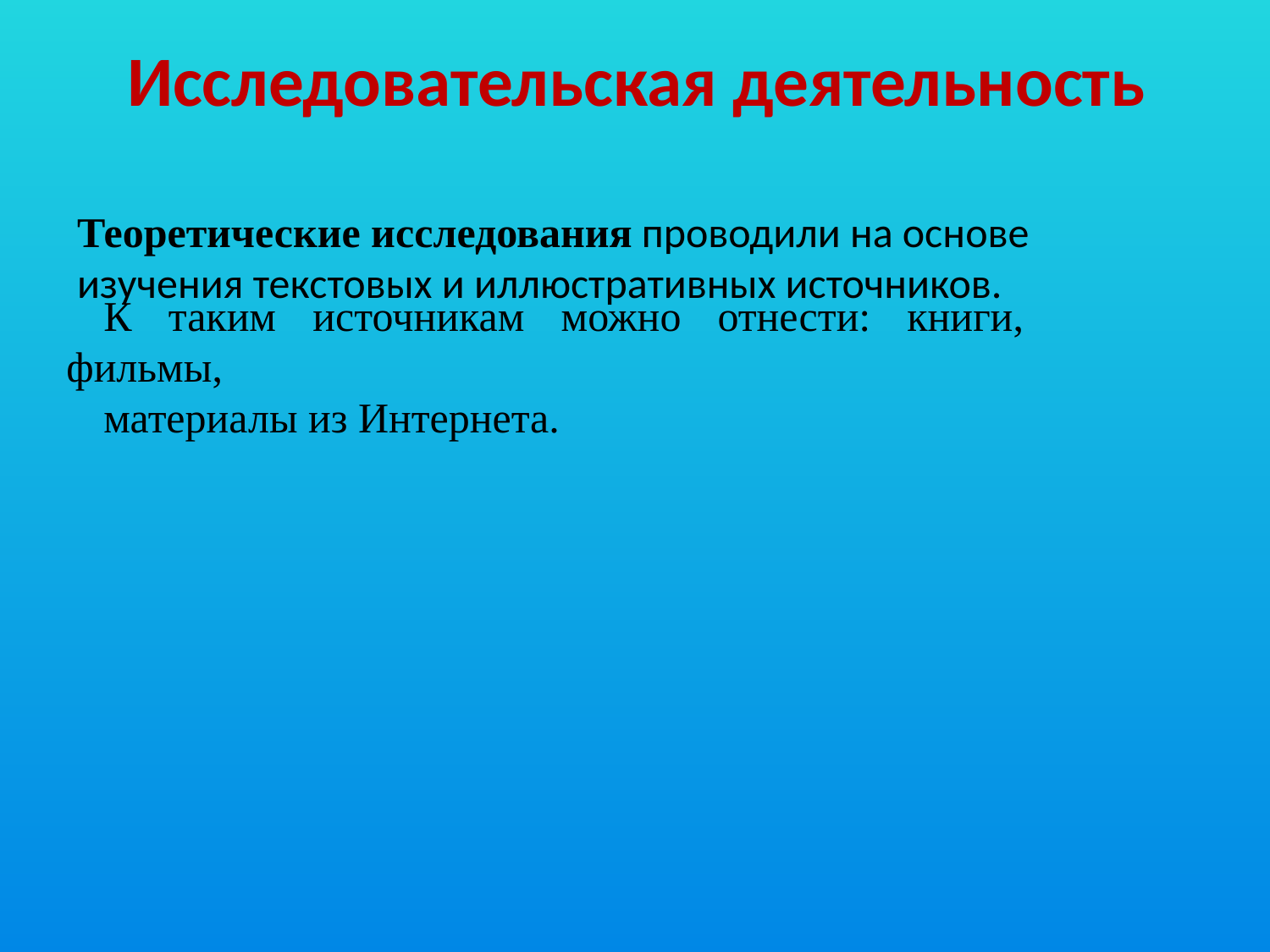

Исследовательская деятельность
Теоретические исследования проводили на основе
изучения текстовых и иллюстративных источников.
К таким источникам можно отнести: книги, фильмы,
материалы из Интернета.